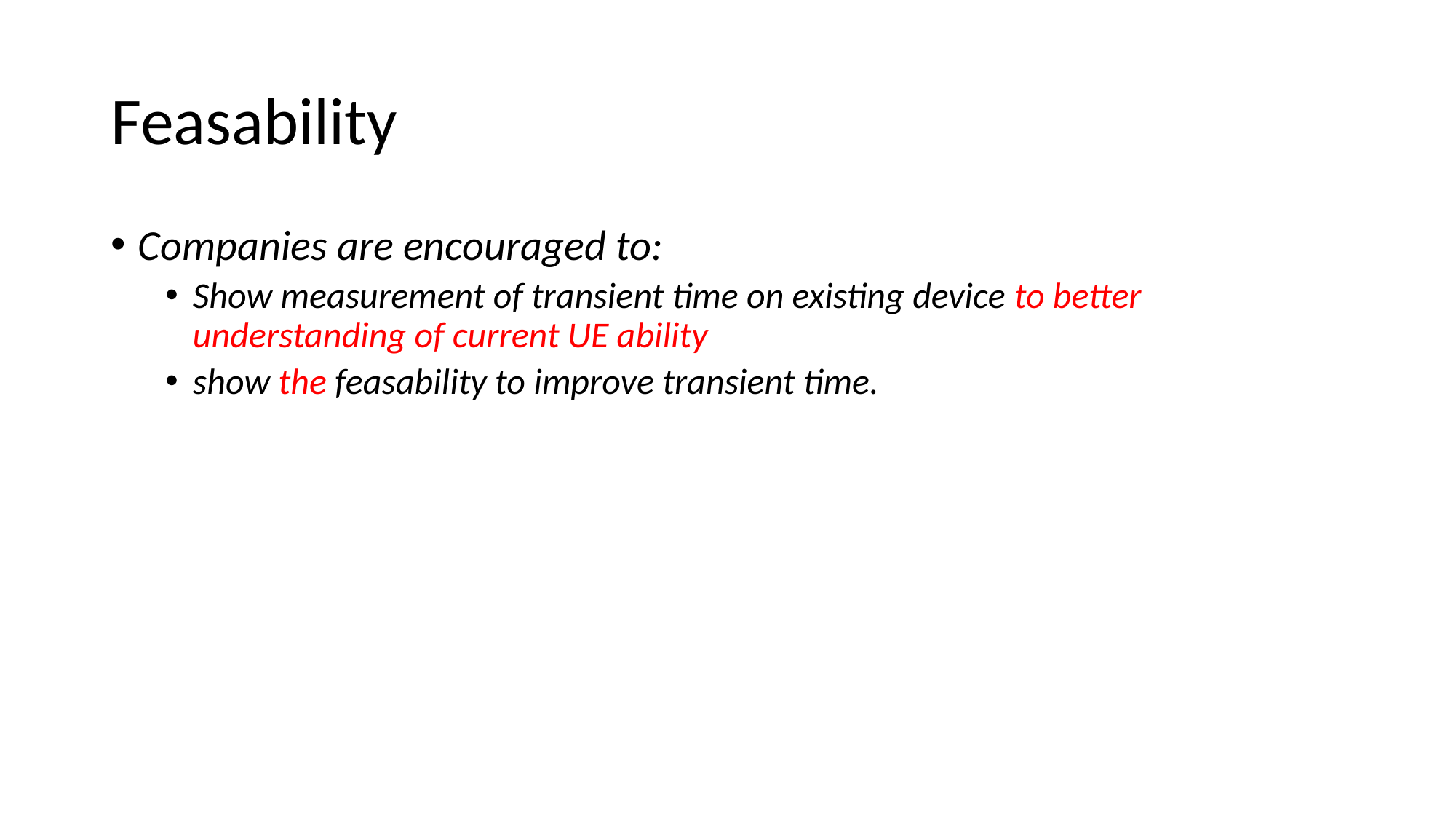

# Feasability
Companies are encouraged to:
Show measurement of transient time on existing device to better understanding of current UE ability
show the feasability to improve transient time.